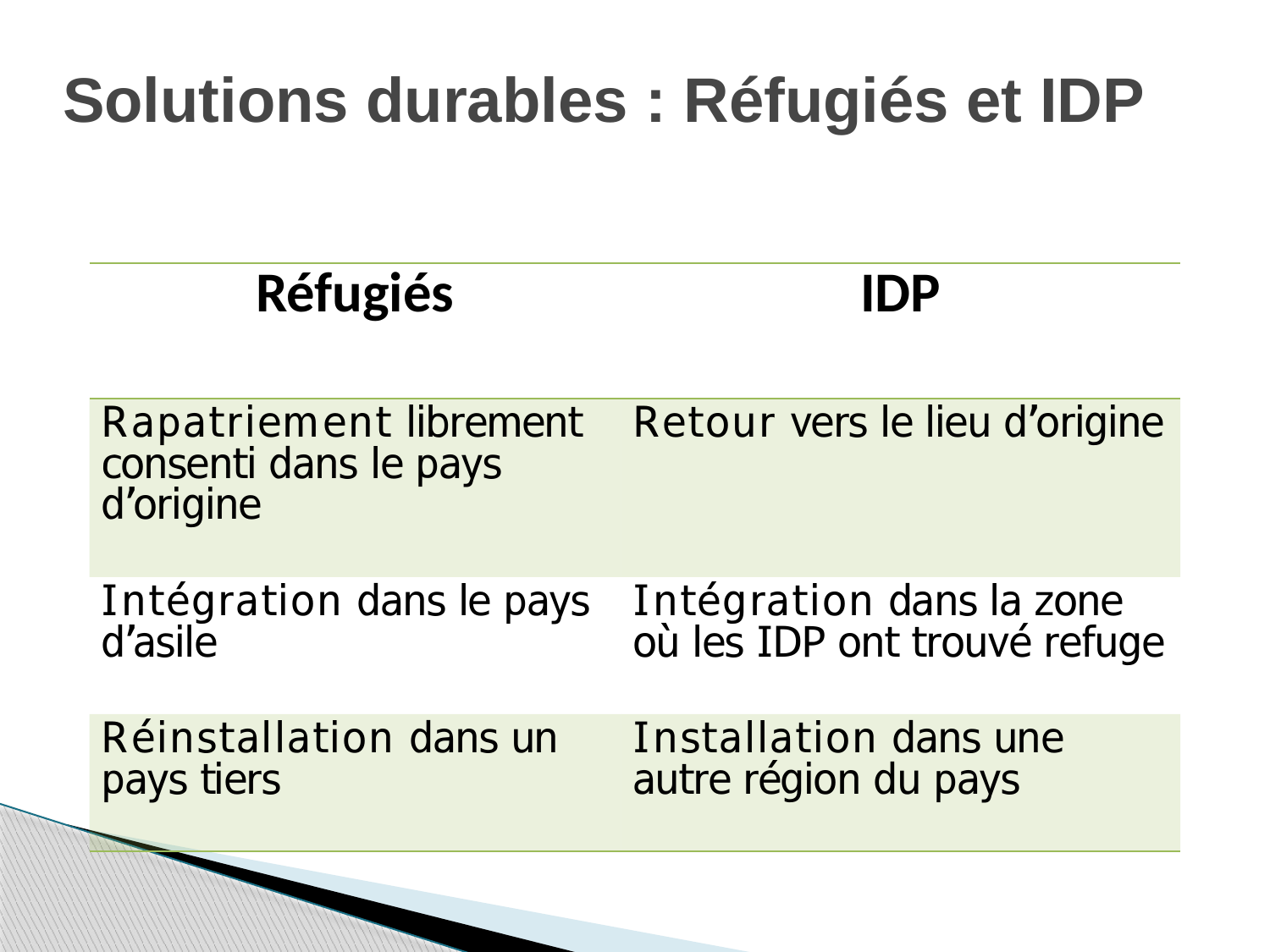

# Solutions durables : Réfugiés et IDP
| Réfugiés | IDP |
| --- | --- |
| Rapatriement librement consenti dans le pays d’origine | Retour vers le lieu d’origine |
| Intégration dans le pays d’asile | Intégration dans la zone où les IDP ont trouvé refuge |
| Réinstallation dans un pays tiers | Installation dans une autre région du pays |